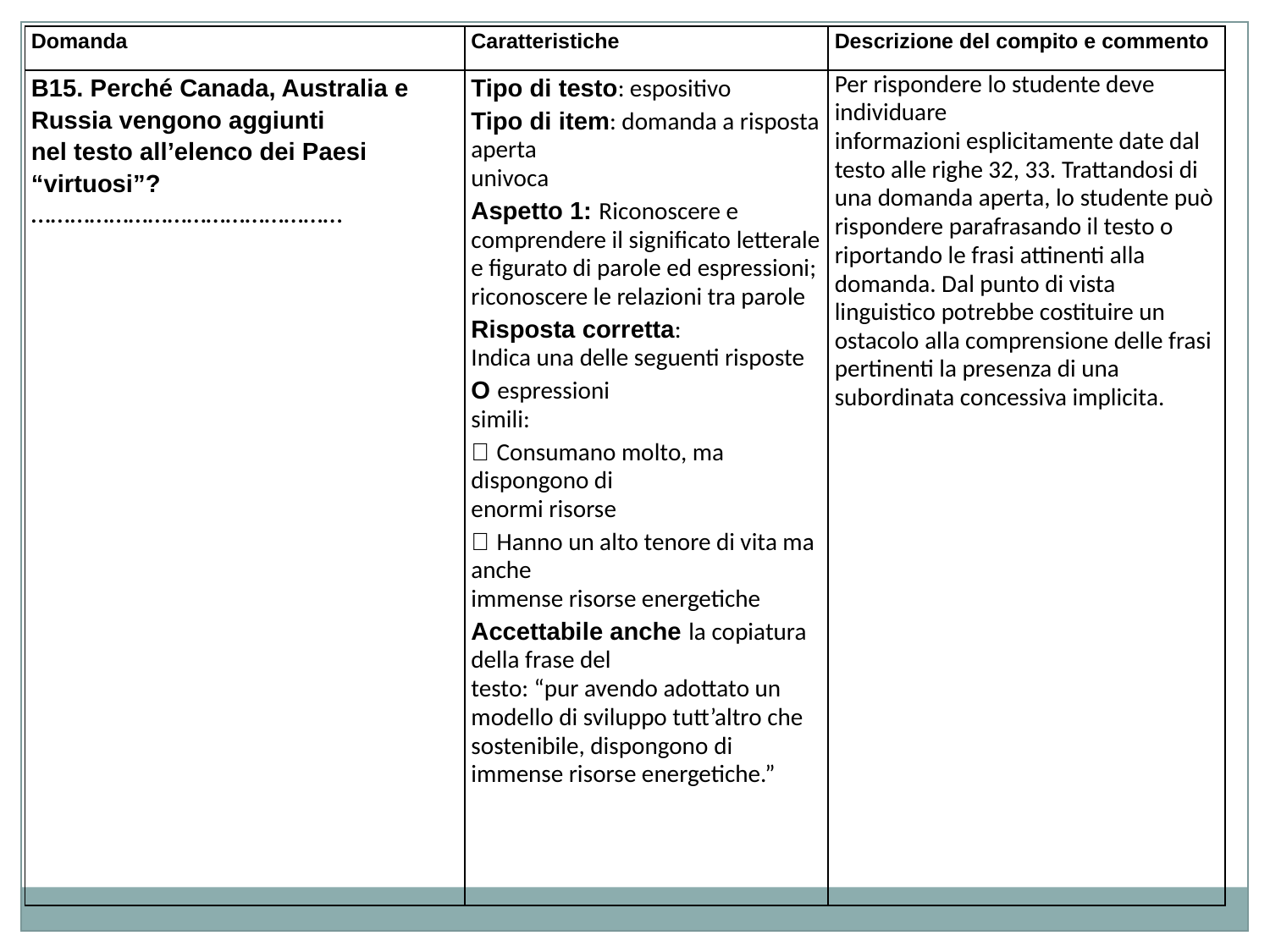

| Domanda | Caratteristiche | Descrizione del compito e commento |
| --- | --- | --- |
| B15. Perché Canada, Australia e Russia vengono aggiunti nel testo all’elenco dei Paesi “virtuosi”? ………………………………………… | Tipo di testo: espositivo Tipo di item: domanda a risposta aperta univoca Aspetto 1: Riconoscere e comprendere il significato letterale e figurato di parole ed espressioni; riconoscere le relazioni tra parole Risposta corretta: Indica una delle seguenti risposte O espressioni simili: • Consumano molto, ma dispongono di enormi risorse • Hanno un alto tenore di vita ma anche immense risorse energetiche Accettabile anche la copiatura della frase del testo: “pur avendo adottato un modello di sviluppo tutt’altro che sostenibile, dispongono di immense risorse energetiche.” | Per rispondere lo studente deve individuare informazioni esplicitamente date dal testo alle righe 32, 33. Trattandosi di una domanda aperta, lo studente può rispondere parafrasando il testo o riportando le frasi attinenti alla domanda. Dal punto di vista linguistico potrebbe costituire un ostacolo alla comprensione delle frasi pertinenti la presenza di una subordinata concessiva implicita. |